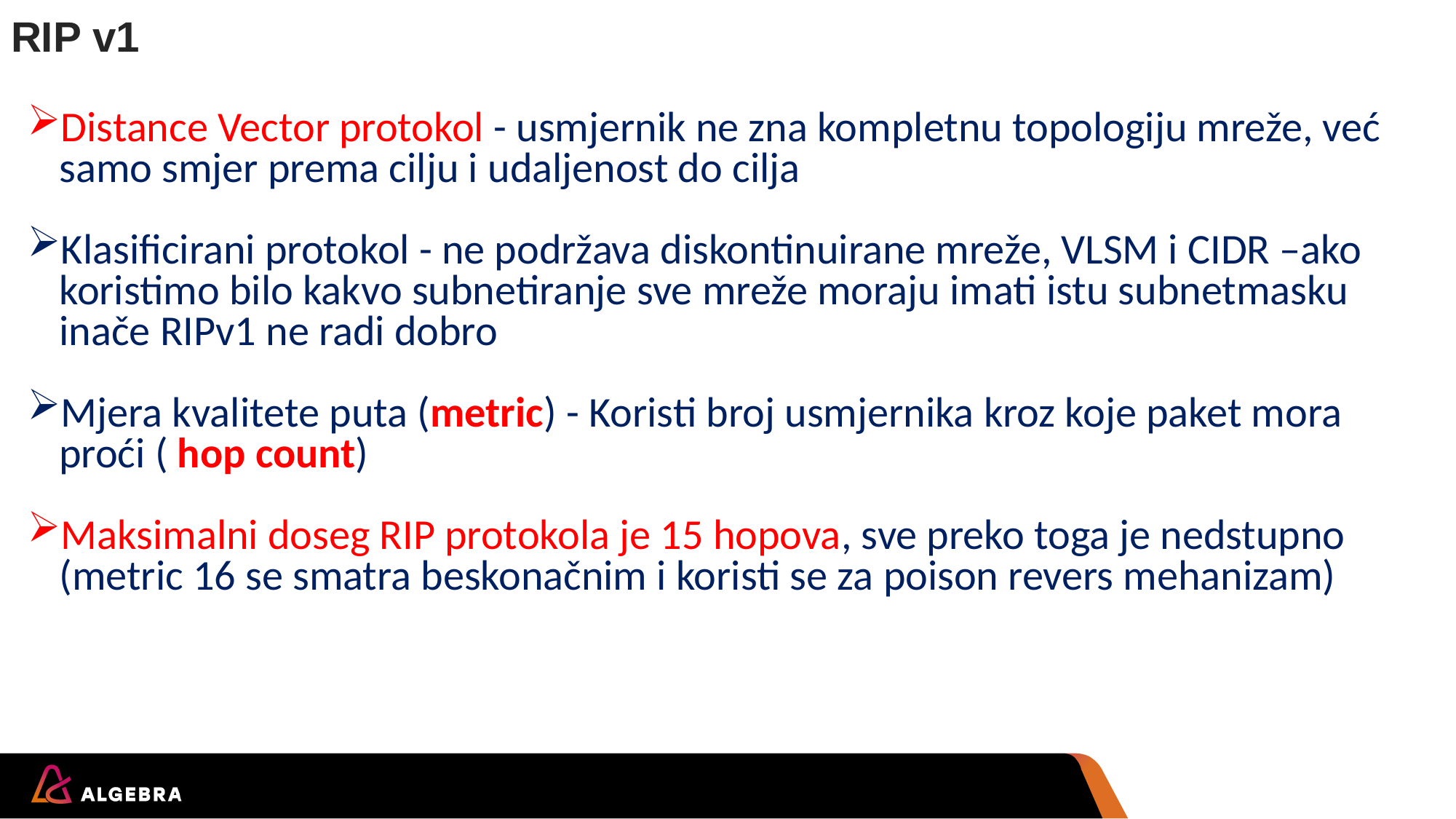

# RIP v1
Distance Vector protokol - usmjernik ne zna kompletnu topologiju mreže, već samo smjer prema cilju i udaljenost do cilja

Klasificirani protokol - ne podržava diskontinuirane mreže, VLSM i CIDR –ako koristimo bilo kakvo subnetiranje sve mreže moraju imati istu subnetmasku inače RIPv1 ne radi dobro

Mjera kvalitete puta (metric) - Koristi broj usmjernika kroz koje paket mora proći ( hop count)

Maksimalni doseg RIP protokola je 15 hopova, sve preko toga je nedstupno (metric 16 se smatra beskonačnim i koristi se za poison revers mehanizam)